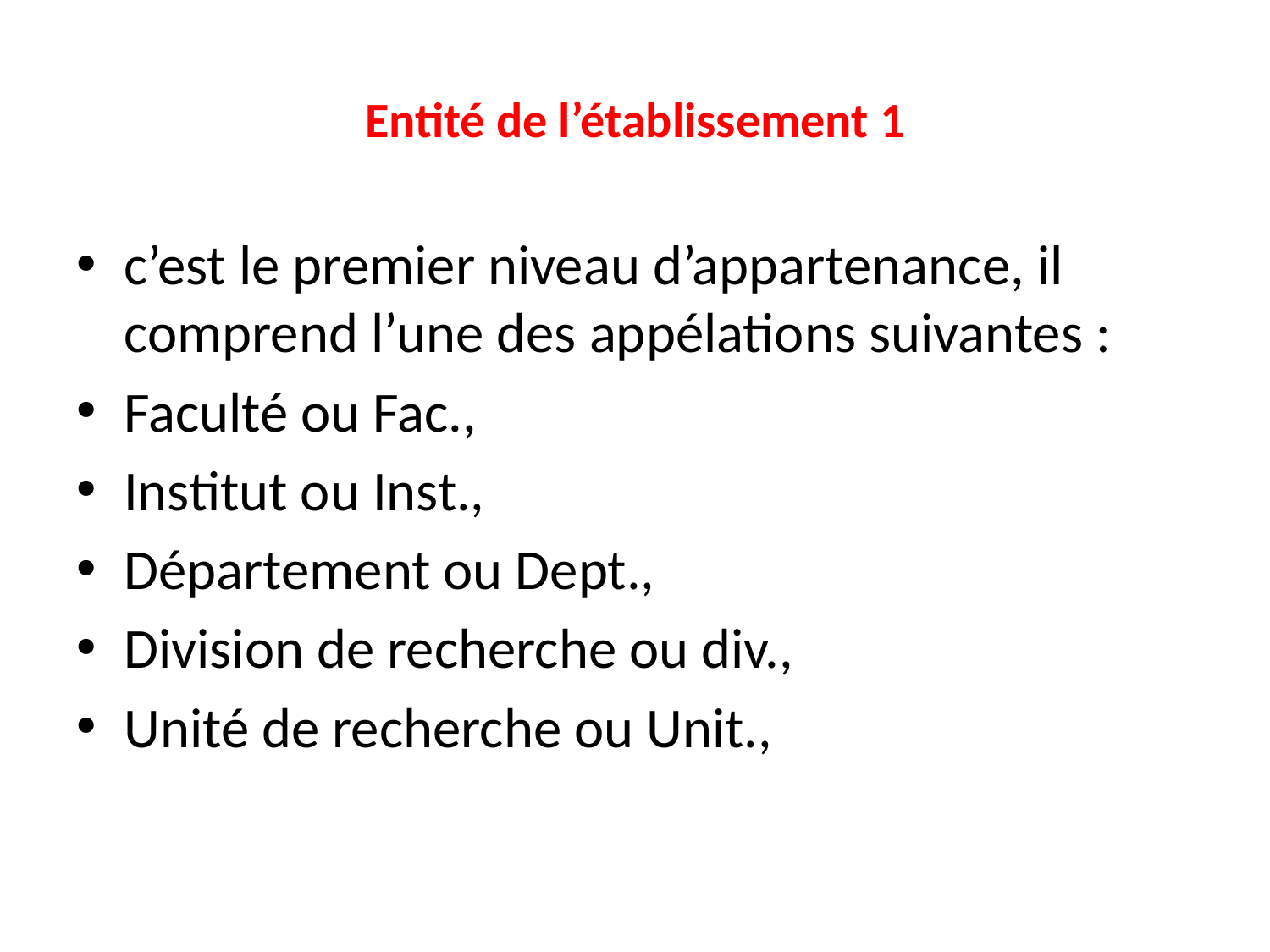

# Entité de l’établissement 1
c’est le premier niveau d’appartenance, il comprend l’une des appélations suivantes :
Faculté ou Fac.,
Institut ou Inst.,
Département ou Dept.,
Division de recherche ou div.,
Unité de recherche ou Unit.,